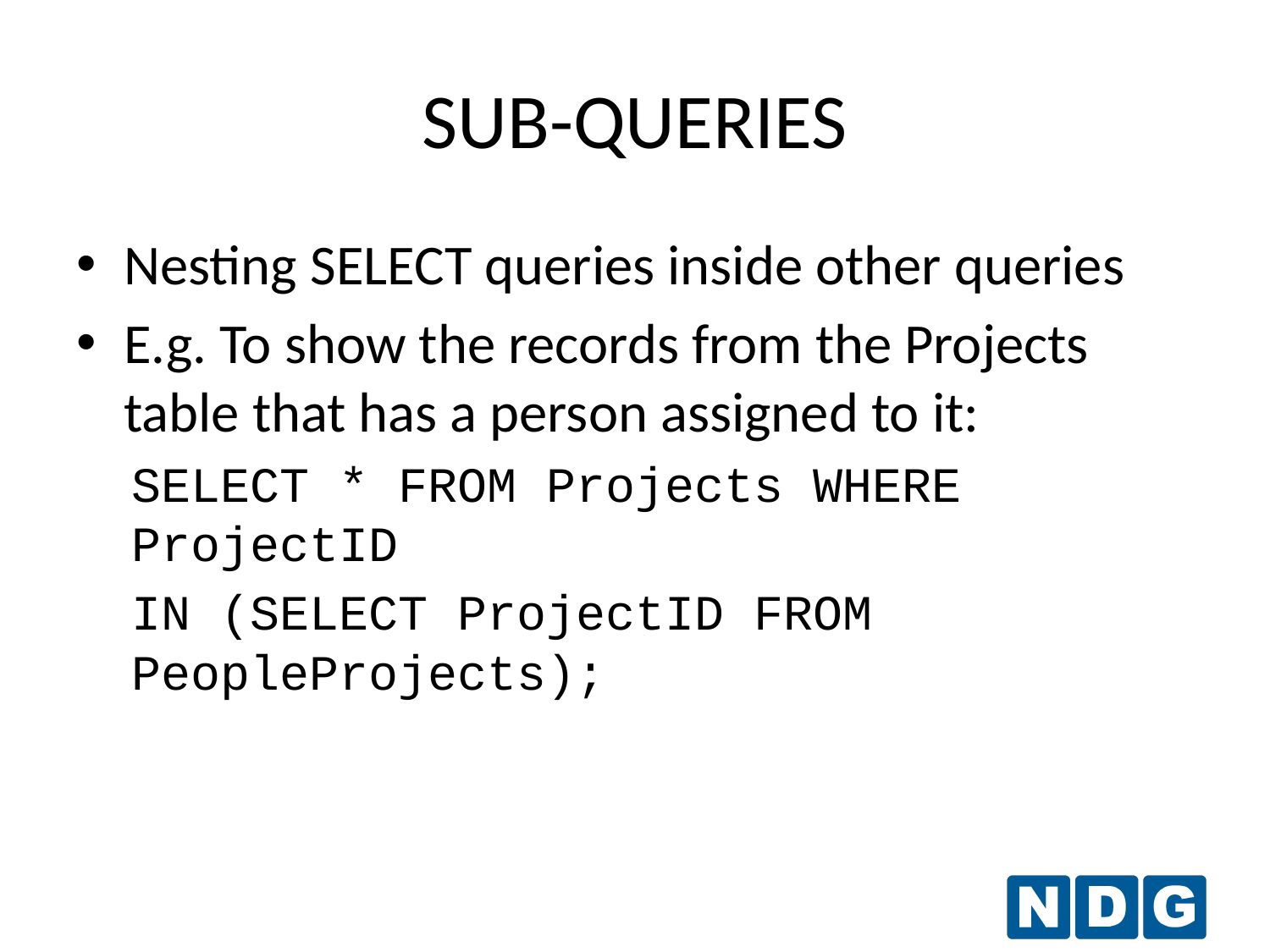

SUB-QUERIES
Nesting SELECT queries inside other queries
E.g. To show the records from the Projects table that has a person assigned to it:
SELECT * FROM Projects WHERE ProjectID
IN (SELECT ProjectID FROM PeopleProjects);